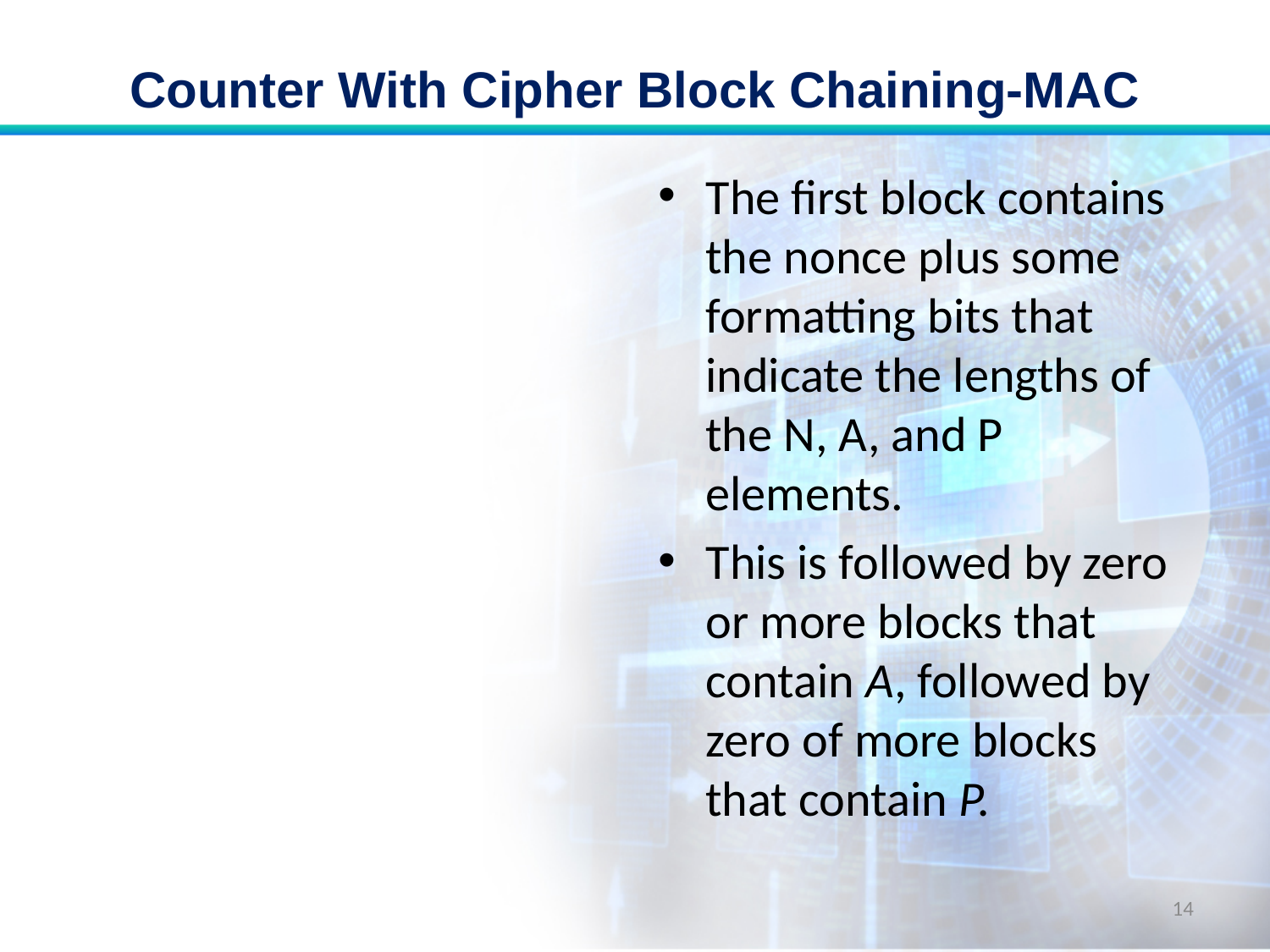

# Counter With Cipher Block Chaining-MAC
The first block contains the nonce plus some formatting bits that indicate the lengths of the N, A, and P elements.
This is followed by zero or more blocks that contain A, followed by zero of more blocks that contain P.
14